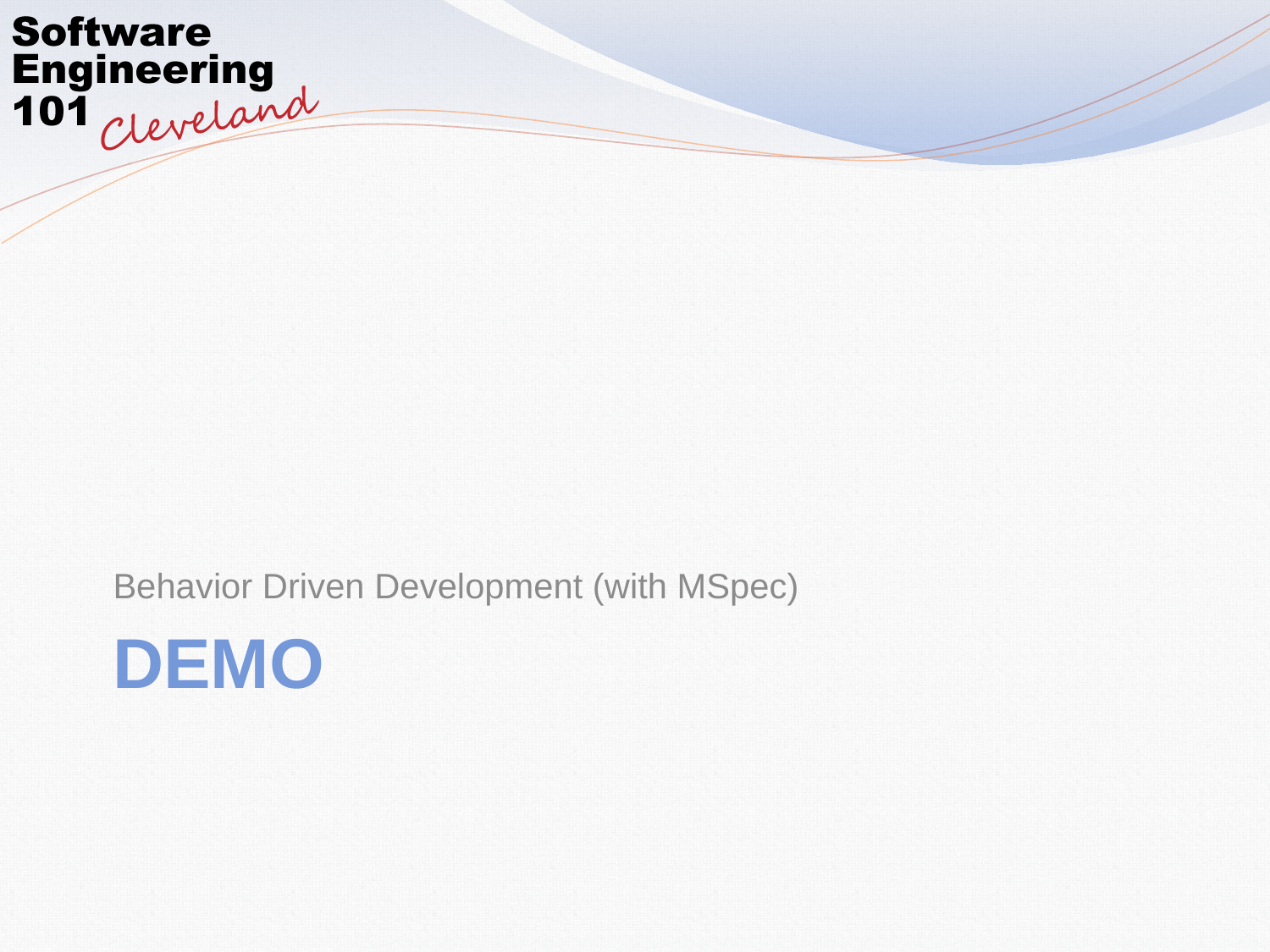

Behavior Driven Development (with MSpec)
# Demo